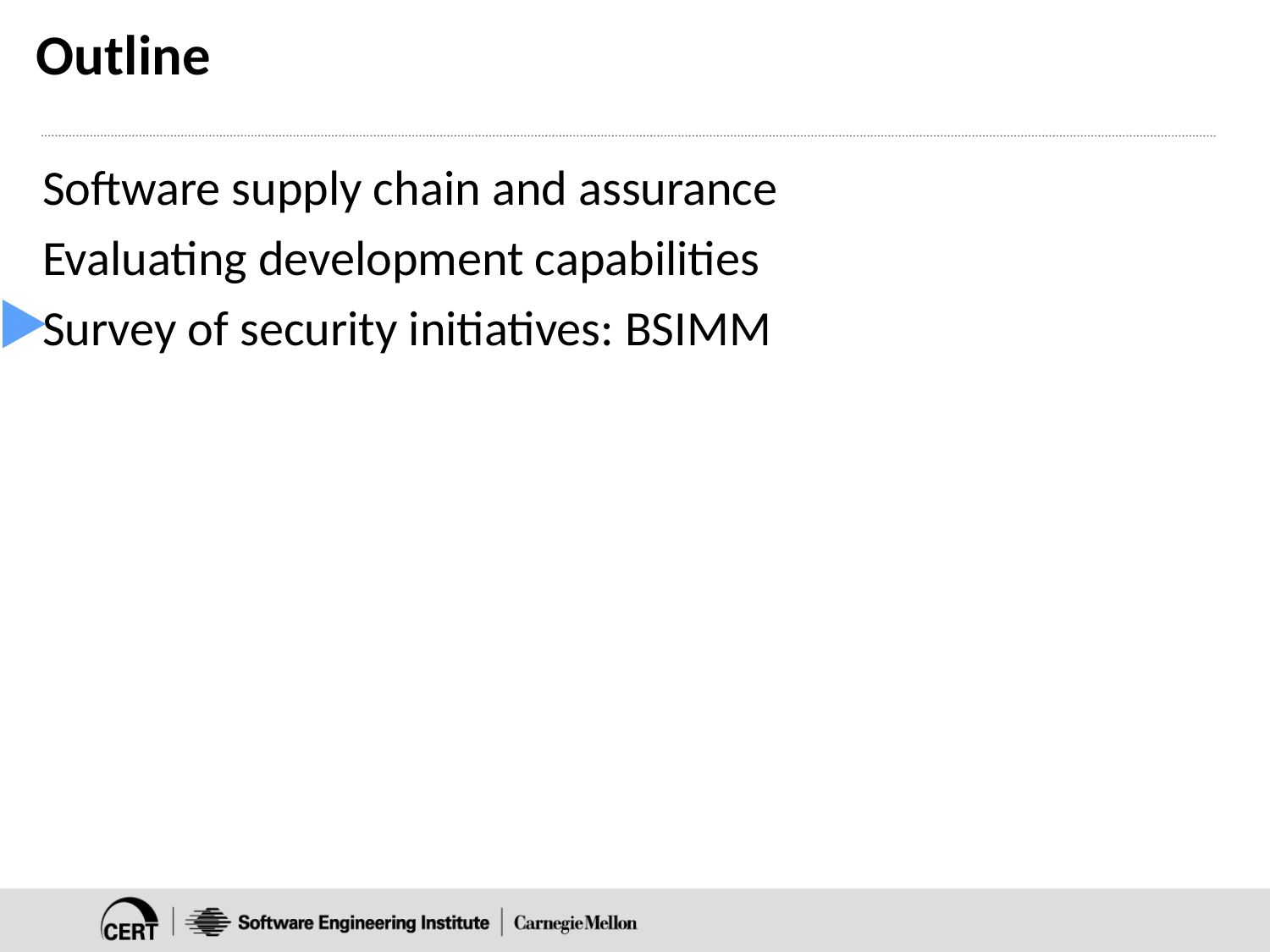

# Outline
Software supply chain and assurance
Evaluating development capabilities
Survey of security initiatives: BSIMM